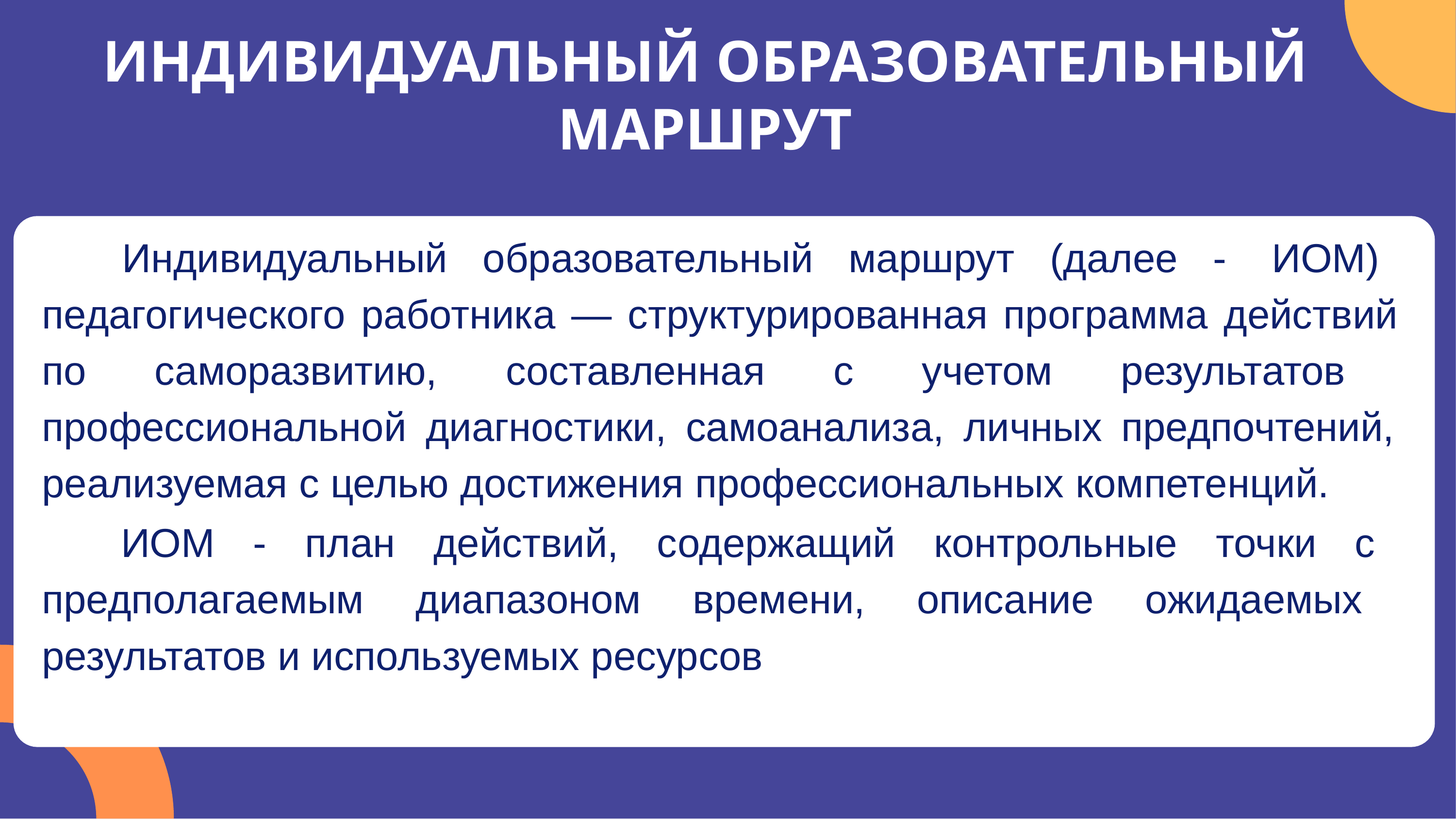

ИНДИВИДУАЛЬНЫЙ ОБРАЗОВАТЕЛЬНЫЙ
МАРШРУТ

Индивидуальный образовательный маршрут (далее - ИОМ)  педагогического работника — структурированная программа действий  по саморазвитию, составленная с учетом результатов  профессиональной диагностики, самоанализа, личных предпочтений,  реализуемая с целью достижения профессиональных компетенций.
ИОМ - план действий, содержащий контрольные точки с  предполагаемым диапазоном времени, описание ожидаемых  результатов и используемых ресурсов